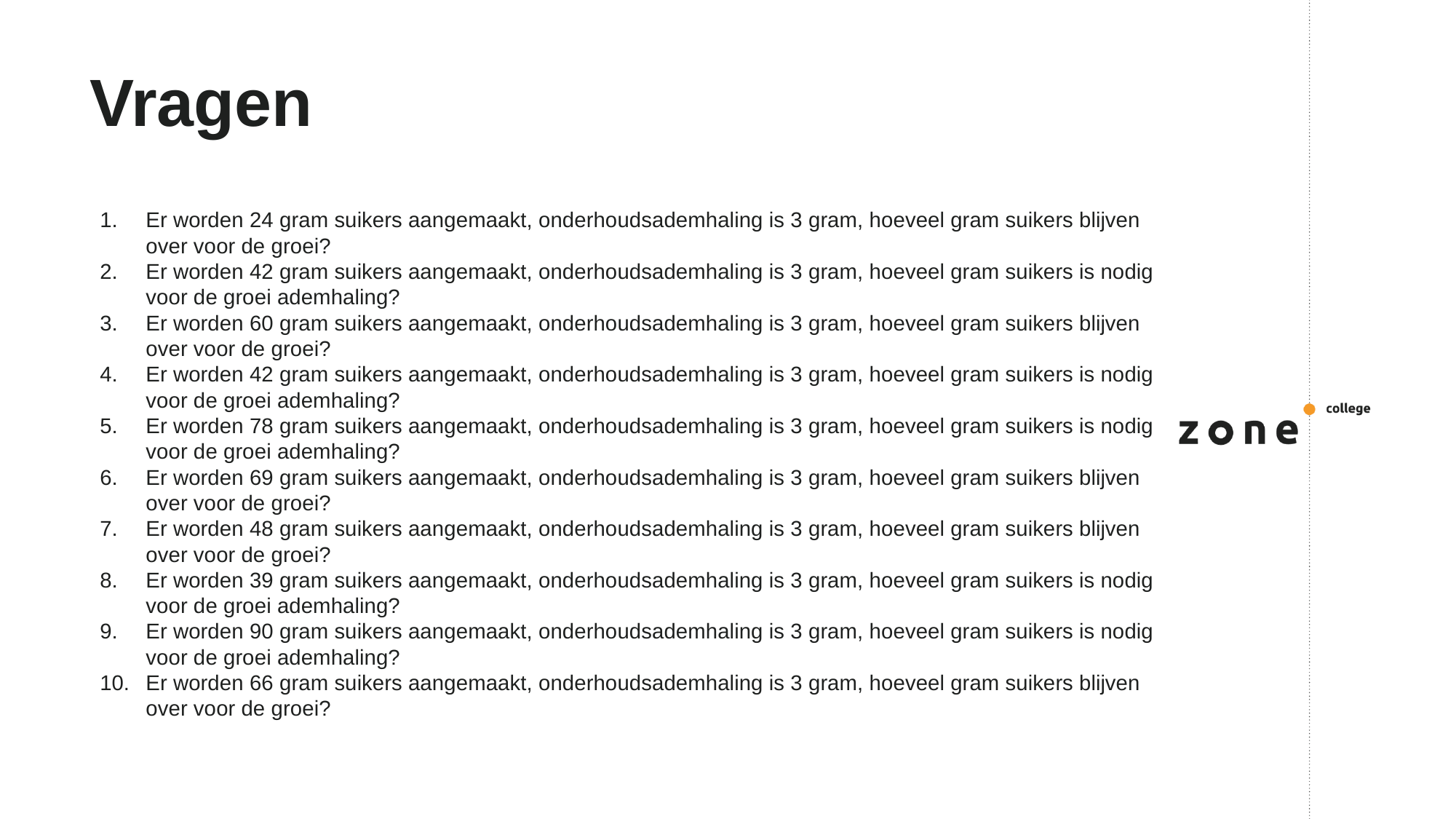

# Vragen
Er worden 24 gram suikers aangemaakt, onderhoudsademhaling is 3 gram, hoeveel gram suikers blijven over voor de groei?
Er worden 42 gram suikers aangemaakt, onderhoudsademhaling is 3 gram, hoeveel gram suikers is nodig voor de groei ademhaling?
Er worden 60 gram suikers aangemaakt, onderhoudsademhaling is 3 gram, hoeveel gram suikers blijven over voor de groei?
Er worden 42 gram suikers aangemaakt, onderhoudsademhaling is 3 gram, hoeveel gram suikers is nodig voor de groei ademhaling?
Er worden 78 gram suikers aangemaakt, onderhoudsademhaling is 3 gram, hoeveel gram suikers is nodig voor de groei ademhaling?
Er worden 69 gram suikers aangemaakt, onderhoudsademhaling is 3 gram, hoeveel gram suikers blijven over voor de groei?
Er worden 48 gram suikers aangemaakt, onderhoudsademhaling is 3 gram, hoeveel gram suikers blijven over voor de groei?
Er worden 39 gram suikers aangemaakt, onderhoudsademhaling is 3 gram, hoeveel gram suikers is nodig voor de groei ademhaling?
Er worden 90 gram suikers aangemaakt, onderhoudsademhaling is 3 gram, hoeveel gram suikers is nodig voor de groei ademhaling?
Er worden 66 gram suikers aangemaakt, onderhoudsademhaling is 3 gram, hoeveel gram suikers blijven over voor de groei?